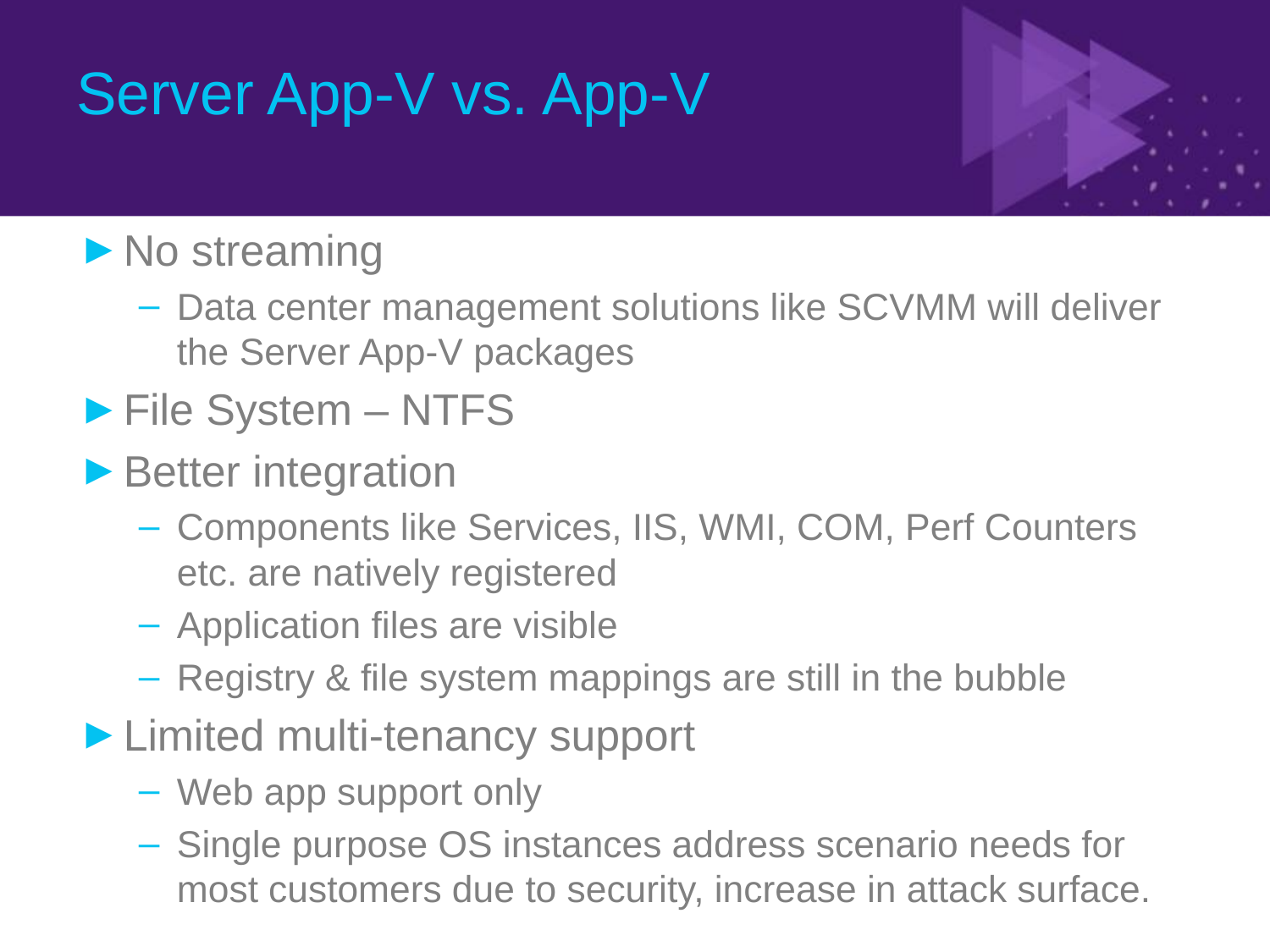

# Server App-V vs. App-V
No streaming
Data center management solutions like SCVMM will deliver the Server App-V packages
File System – NTFS
Better integration
Components like Services, IIS, WMI, COM, Perf Counters etc. are natively registered
Application files are visible
Registry & file system mappings are still in the bubble
Limited multi-tenancy support
Web app support only
Single purpose OS instances address scenario needs for most customers due to security, increase in attack surface.